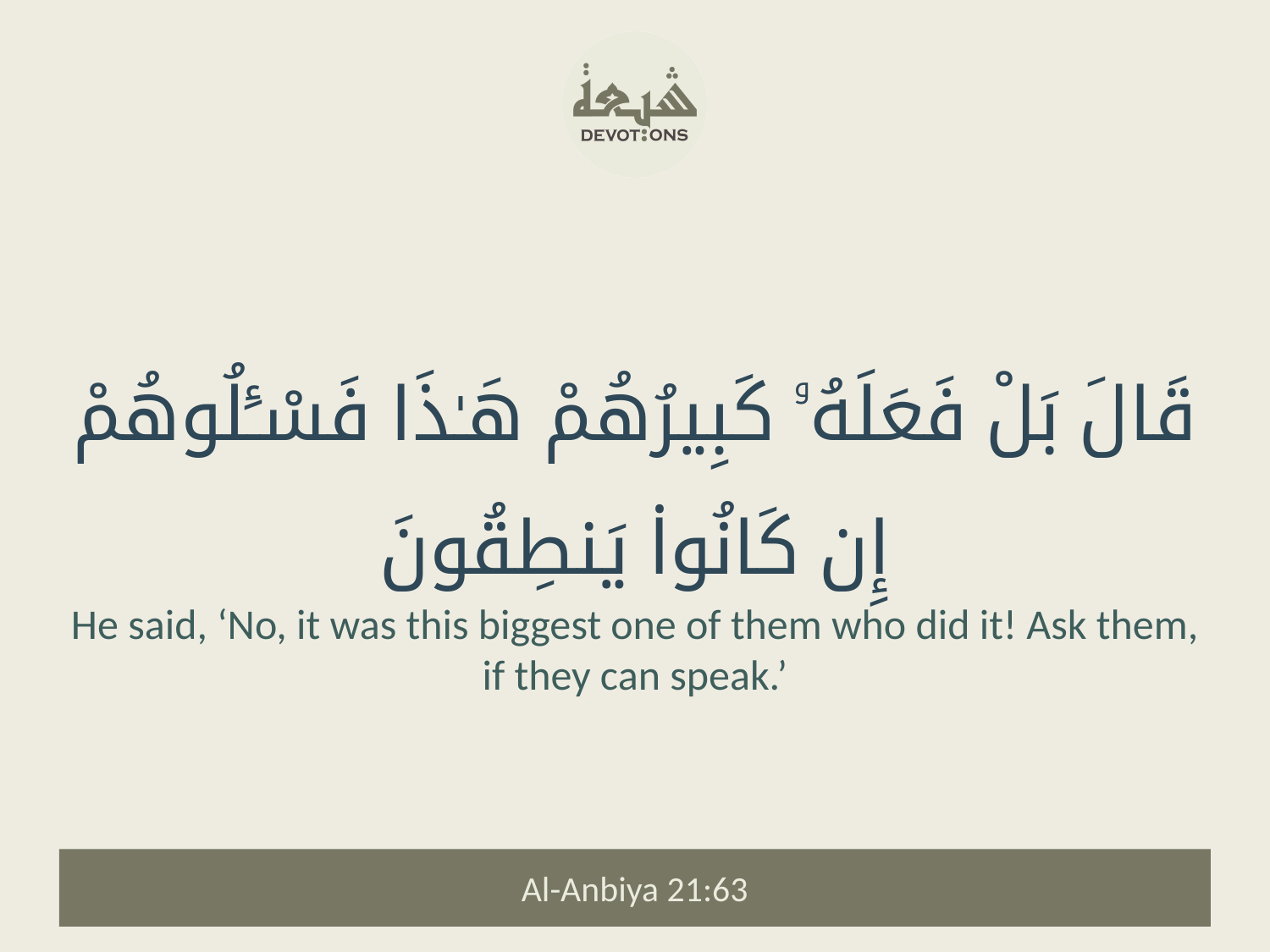

قَالَ بَلْ فَعَلَهُۥ كَبِيرُهُمْ هَـٰذَا فَسْـَٔلُوهُمْ إِن كَانُوا۟ يَنطِقُونَ
He said, ‘No, it was this biggest one of them who did it! Ask them, if they can speak.’
Al-Anbiya 21:63